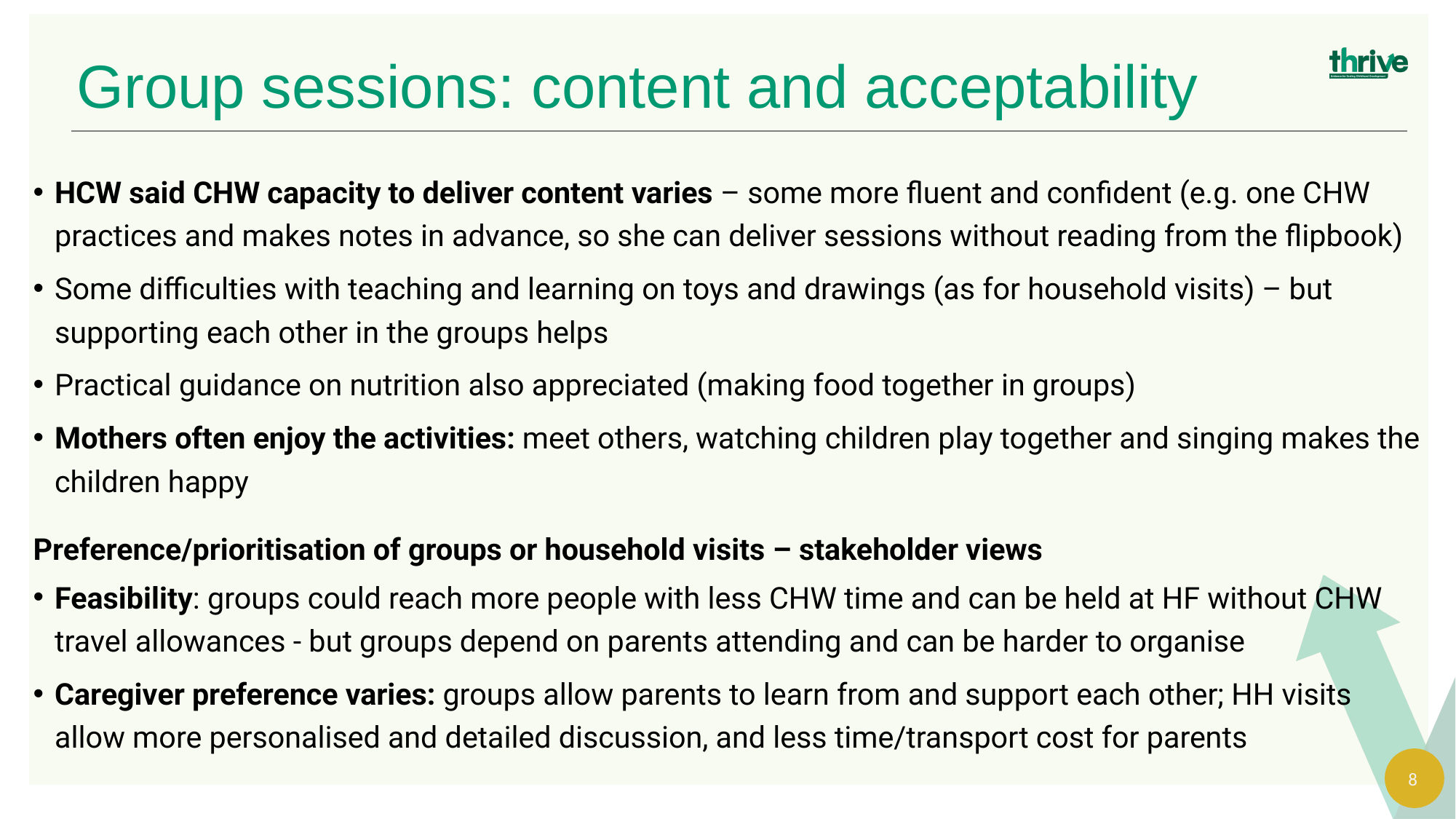

Group sessions: content and acceptability

HCW said CHW capacity to deliver content varies – some more fluent and confident (e.g. one CHW practices and makes notes in advance, so she can deliver sessions without reading from the flipbook)
Some difficulties with teaching and learning on toys and drawings (as for household visits) – but supporting each other in the groups helps
Practical guidance on nutrition also appreciated (making food together in groups)
Mothers often enjoy the activities: meet others, watching children play together and singing makes the children happy
Preference/prioritisation of groups or household visits – stakeholder views
Feasibility: groups could reach more people with less CHW time and can be held at HF without CHW travel allowances - but groups depend on parents attending and can be harder to organise
Caregiver preference varies: groups allow parents to learn from and support each other; HH visits allow more personalised and detailed discussion, and less time/transport cost for parents